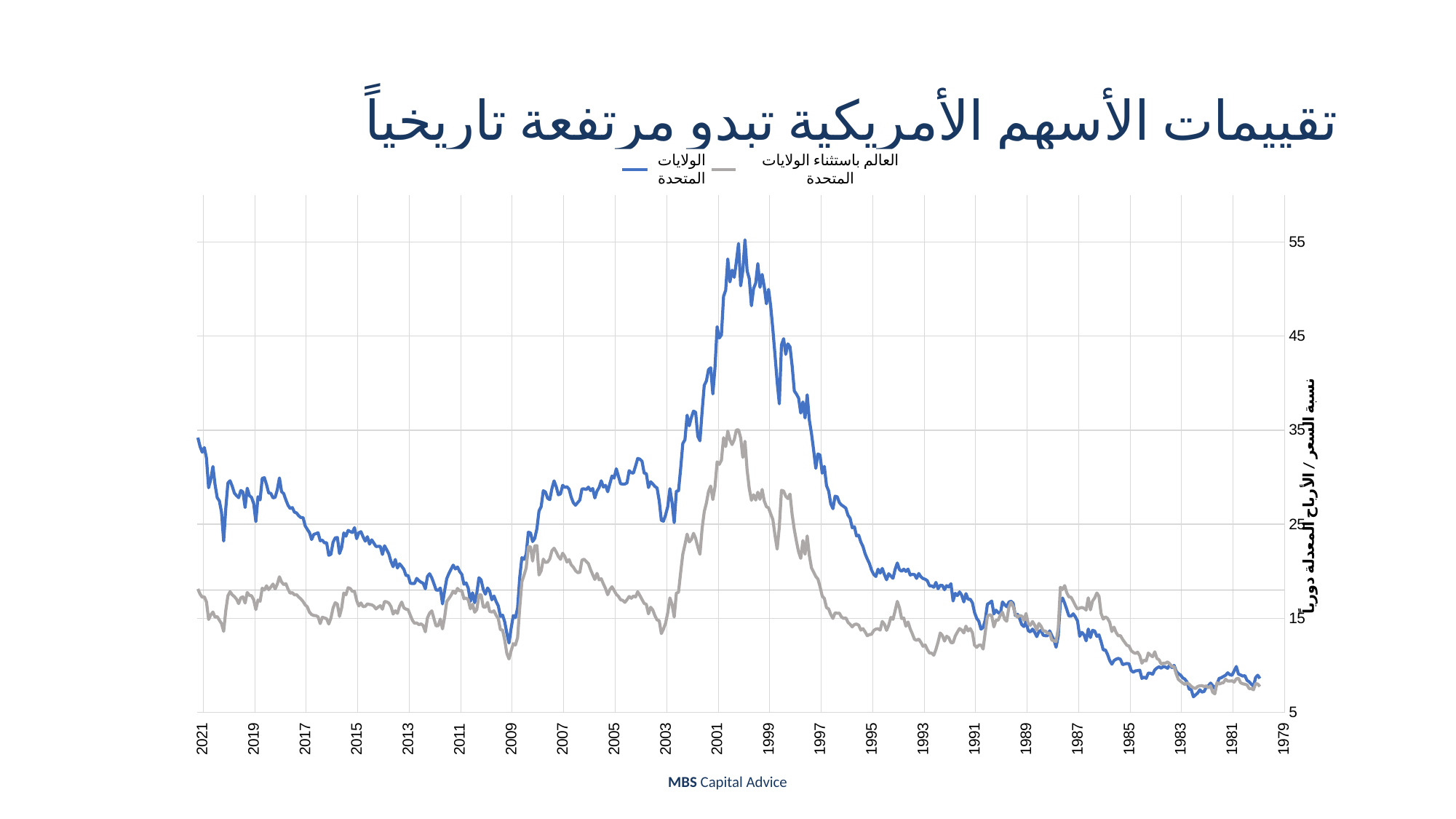

# تقييمات الأسهم الأمريكية تبدو مرتفعة تاريخياً

### Chart

| Category |  |  |
|---|---|---|
| 29220 | 8.604014417157584 | 7.754834738534183 |
| 29251 | 8.950795328845583 | 8.01127234036314 |
| 29280 | 8.703694333509949 | 8.069285187721153 |
| 29311 | 7.7864925162135386 | 7.404401176990622 |
| 29341 | 8.001486753604851 | 7.534902186890933 |
| 29371 | 8.257297852472805 | 7.522336050173807 |
| 29402 | 8.402232917091458 | 7.920745546308008 |
| 29433 | 8.905276862687039 | 7.994372136592465 |
| 29462 | 8.86541281935676 | 8.04319594454411 |
| 29494 | 8.977216014412317 | 8.145621186739357 |
| 29525 | 9.080168494939969 | 8.631299797132414 |
| 29553 | 9.878973633503602 | 8.563648118648567 |
| 29586 | 9.410446691280946 | 8.217503415929931 |
| 29616 | 8.942879842424674 | 8.355985196294442 |
| 29644 | 9.010349809762323 | 8.327288507691495 |
| 29676 | 9.206678420455011 | 8.339050926117599 |
| 29706 | 8.947486373538815 | 8.530198238782695 |
| 29735 | 8.823884299908233 | 8.160821828200934 |
| 29767 | 8.686800919058808 | 8.109467168921451 |
| 29798 | 8.613711493933337 | 8.016840896414465 |
| 29829 | 8.024265900621163 | 8.157521419404185 |
| 29859 | 7.537912487394732 | 6.977509533630178 |
| 29889 | 7.847453240701938 | 7.135378296092831 |
| 29920 | 8.114830152077971 | 7.822093346454789 |
| 29951 | 7.83932366181935 | 7.6135817584590875 |
| 29980 | 7.687593572814851 | 7.814643107027534 |
| 30008 | 7.230316998498723 | 7.752377567822781 |
| 30041 | 7.15292819723645 | 7.843661982949078 |
| 30071 | 7.4051029885379105 | 7.825410240520378 |
| 30102 | 7.056188108783288 | 7.756018606178927 |
| 30132 | 6.850913090783661 | 7.5375997921479065 |
| 30162 | 6.657046328333868 | 7.613250639006514 |
| 30194 | 7.417757936917471 | 7.771578339275075 |
| 30224 | 7.478428971249896 | 7.998089791227043 |
| 30253 | 8.24032856709308 | 8.134908318014542 |
| 30285 | 8.533434706619959 | 7.9735867445144235 |
| 30316 | 8.676889266880927 | 8.125751137774088 |
| 30347 | 8.968456831819086 | 8.314550413361452 |
| 30375 | 9.109903990439385 | 8.50292973710246 |
| 30406 | 9.375869064824544 | 9.089479556724298 |
| 30435 | 9.998353876839472 | 9.85955564727557 |
| 30467 | 9.76565614279907 | 9.872655597965972 |
| 30497 | 10.084464653465577 | 10.150405836159583 |
| 30526 | 9.684876108604739 | 10.368425954715526 |
| 30559 | 9.818848887181804 | 10.236006002697895 |
| 30589 | 9.882827137367524 | 10.225326201342149 |
| 30620 | 9.701720848061642 | 10.1397248122356 |
| 30650 | 9.844496796859502 | 10.58994154291287 |
| 30680 | 9.723458507910438 | 10.73466603127247 |
| 30712 | 9.520299396668282 | 11.441139917416342 |
| 30741 | 9.048658534356507 | 10.914668732447563 |
| 30771 | 9.158385643218676 | 11.07738689577692 |
| 30802 | 9.181566218304344 | 11.30495465084293 |
| 30833 | 8.618646048991836 | 10.474226444150123 |
| 30862 | 8.750719079168228 | 10.553722343667053 |
| 30894 | 8.613759599831631 | 10.23120633904884 |
| 30925 | 9.488389874868606 | 11.030287462341258 |
| 30953 | 9.43877401814295 | 11.401404883512766 |
| 30986 | 9.41192107654607 | 11.268108416003715 |
| 31016 | 9.276552083880315 | 11.37748634891415 |
| 31047 | 9.45745805153676 | 11.570345605706652 |
| 31078 | 10.164016482802761 | 12.055011308141339 |
| 31106 | 10.199899787798685 | 12.131631364486829 |
| 31135 | 10.149003117736727 | 12.44330060135235 |
| 31167 | 10.075578247428297 | 12.75980700165805 |
| 31198 | 10.64717505208074 | 13.166976589366222 |
| 31226 | 10.740357060840566 | 13.141966094419484 |
| 31259 | 10.659461866587613 | 13.48195453692734 |
| 31289 | 10.507389745993455 | 14.06423245793394 |
| 31320 | 10.125599375492376 | 13.59582316628991 |
| 31351 | 10.510598580021636 | 14.578219671882543 |
| 31380 | 11.154945510081038 | 14.991710407827041 |
| 31412 | 11.643084696129158 | 15.15312232742049 |
| 31443 | 11.63999797142372 | 14.910754224686345 |
| 31471 | 12.511000684925648 | 15.506511571166126 |
| 31502 | 13.242766334222413 | 17.343060882792063 |
| 31532 | 13.074502030093768 | 17.69707107261215 |
| 31562 | 13.641889953059891 | 17.17006787777877 |
| 31593 | 13.731433090890395 | 16.835169858807546 |
| 31624 | 12.95695794741355 | 15.90181795679303 |
| 31653 | 13.863576653163143 | 17.17457047184602 |
| 31685 | 12.60395683267123 | 15.878489653743511 |
| 31716 | 13.257996208624482 | 16.07496898806637 |
| 31744 | 13.510919607956499 | 16.15558864518395 |
| 31777 | 13.093163796961862 | 16.093370425723087 |
| 31807 | 14.717912222700557 | 15.975899254544181 |
| 31835 | 15.1559035973866 | 16.350161420186495 |
| 31867 | 15.475335989675877 | 16.81423400058489 |
| 31897 | 15.232433108182134 | 17.23819521932966 |
| 31926 | 15.244702120443845 | 17.280263718598075 |
| 31958 | 15.928142402794665 | 17.703687775200112 |
| 31989 | 16.610173034036027 | 18.474432114760617 |
| 32020 | 17.158296894147938 | 18.053345749773847 |
| 32050 | 16.701699185296988 | 18.29733836108872 |
| 32080 | 13.101783745971797 | 13.905724001971661 |
| 32111 | 11.924492134358365 | 12.533991624683116 |
| 32142 | 12.708582193935959 | 12.604320763935478 |
| 32171 | 13.174309972675408 | 12.69662456329053 |
| 32202 | 13.665669496594159 | 13.429577778443077 |
| 32233 | 13.142921453569633 | 13.403420749345518 |
| 32262 | 13.153283101136143 | 13.649821455160891 |
| 32294 | 13.2031303204947 | 13.66578088805121 |
| 32324 | 13.726087473401256 | 14.153672604129365 |
| 32353 | 13.590571093521898 | 14.45132219698278 |
| 32386 | 13.052109087425782 | 13.745081056187274 |
| 32416 | 13.518648988639361 | 14.283453144466279 |
| 32447 | 13.85205552649602 | 14.662596940668825 |
| 32477 | 13.551369468256336 | 14.259326983811766 |
| 32507 | 13.694877784835265 | 14.453518390625218 |
| 32539 | 14.638548240450248 | 15.514636354722523 |
| 32567 | 14.122918209749853 | 14.7897939311892 |
| 32598 | 14.334044484080065 | 15.235372606925111 |
| 32626 | 14.968084339175702 | 15.300752052427438 |
| 32659 | 15.433476923788835 | 15.122223852993496 |
| 32689 | 15.294436036551303 | 15.434335085396285 |
| 32720 | 16.606050753379108 | 16.27427888419227 |
| 32751 | 16.824326790087508 | 16.694878108024504 |
| 32780 | 16.715495939198505 | 16.169267267155313 |
| 32812 | 16.226913366033322 | 14.69064758266967 |
| 32842 | 16.455601945856674 | 14.905410441369401 |
| 32871 | 16.739717306476944 | 15.645970032122387 |
| 32904 | 15.473635882513125 | 15.32373661704432 |
| 32932 | 15.608452599741774 | 14.818384480151211 |
| 32962 | 15.863387252060459 | 14.790398054136888 |
| 32993 | 15.467048951919576 | 14.085810419447206 |
| 33024 | 16.835954960109856 | 15.280584072071797 |
| 33053 | 16.64085147076187 | 15.389736558440509 |
| 33085 | 16.505749991785976 | 15.21876167507857 |
| 33116 | 14.839587426401001 | 13.537822700530441 |
| 33144 | 14.020961523558201 | 11.739394301854116 |
| 33177 | 13.84696989259662 | 12.1631436285818 |
| 33207 | 14.682477819142488 | 12.142531470935463 |
| 33238 | 15.002912250975537 | 11.91030964266808 |
| 33269 | 15.619684057159704 | 12.14849891737867 |
| 33297 | 16.647920848369605 | 13.48037363103924 |
| 33326 | 17.023585215145037 | 13.91049792879891 |
| 33358 | 17.02357074158815 | 13.660778776056729 |
| 33389 | 17.627446633789294 | 14.161869544755522 |
| 33417 | 16.740874943596623 | 13.444047823699304 |
| 33450 | 17.463851659019657 | 13.75198757687521 |
| 33480 | 17.804528979529813 | 13.91057424061459 |
| 33511 | 17.412778315089934 | 13.53081899195676 |
| 33542 | 17.652696990522035 | 13.113932886001743 |
| 33571 | 16.841056840829197 | 12.419864577397341 |
| 33603 | 18.675900610569617 | 12.418117814367568 |
| 33634 | 18.32405442634341 | 12.9390515132995 |
| 33662 | 18.470362090509717 | 13.092567735628178 |
| 33694 | 18.03681937543244 | 12.576712737898852 |
| 33724 | 18.497090652558143 | 13.176157027742235 |
| 33753 | 18.506641417186863 | 13.441390329320042 |
| 33785 | 18.139649020177064 | 12.492488888078379 |
| 33816 | 18.814507542314175 | 11.688560876932177 |
| 33847 | 18.297611950448452 | 11.079919577793751 |
| 33877 | 18.44789741213689 | 11.293964890945992 |
| 33907 | 18.453242795100397 | 11.316120867107916 |
| 33938 | 18.9878460426109 | 11.678224460570005 |
| 33969 | 19.14746782392605 | 12.16691152317616 |
| 33998 | 19.22557326286309 | 12.025064880508852 |
| 34026 | 19.415251267851495 | 12.44792491304639 |
| 34059 | 19.76489944983542 | 12.79439213514998 |
| 34089 | 19.238872286413837 | 12.659149984283857 |
| 34120 | 19.656955696039937 | 12.775055376475661 |
| 34150 | 19.67546399250443 | 13.359424160655578 |
| 34180 | 19.60209211045288 | 13.874628364151548 |
| 34212 | 20.233323921971632 | 14.61046713850174 |
| 34242 | 19.9828042195076 | 14.15951711054329 |
| 34271 | 20.222621562589023 | 15.0373935973422 |
| 34303 | 20.000792226065364 | 14.978980844107012 |
| 34334 | 20.17638000629516 | 16.11788089798108 |
| 34365 | 20.88044673384082 | 16.798587139874112 |
| 34393 | 20.20743970532394 | 15.820880692297724 |
| 34424 | 19.25412989284463 | 14.884330982135909 |
| 34453 | 19.484686000786272 | 15.099316421235354 |
| 34485 | 19.73865304170128 | 14.261487106018985 |
| 34515 | 19.09881390913055 | 13.722418096314113 |
| 34544 | 19.645532676582967 | 14.363891364062107 |
| 34577 | 20.303749639119058 | 14.66821229468826 |
| 34607 | 19.808127268290683 | 13.749997659002508 |
| 34638 | 20.216971214894315 | 13.89023649862596 |
| 34668 | 19.447670106654833 | 13.855497252027428 |
| 34698 | 19.658430963942322 | 13.708949549058753 |
| 34730 | 20.116014462482877 | 13.298440784470637 |
| 34758 | 20.82806585283598 | 13.276186441620126 |
| 34789 | 21.30891406122981 | 13.149262600727843 |
| 34817 | 21.85734738528915 | 13.560334440121657 |
| 34850 | 22.628568947657666 | 13.897655841994554 |
| 34880 | 23.110024564740563 | 13.746451578244894 |
| 34911 | 23.83161240373306 | 14.267186771500699 |
| 34942 | 23.74904609679209 | 14.386629538857957 |
| 34971 | 24.743660397758216 | 14.34334576985579 |
| 35003 | 24.627624443653513 | 14.088326693707986 |
| 35033 | 25.6386240908233 | 14.365026724014427 |
| 35062 | 25.958063702395684 | 14.577211668272724 |
| 35095 | 26.70090915223669 | 15.043437852023908 |
| 35124 | 26.89096965465022 | 14.99353349682551 |
| 35153 | 27.039950736828093 | 15.128761594115847 |
| 35185 | 27.29223746096584 | 15.544136153877863 |
| 35216 | 27.91306392957358 | 15.533347178096426 |
| 35244 | 27.981128188044494 | 15.583098998614334 |
| 35277 | 26.652942310251774 | 14.992212005119661 |
| 35307 | 27.16018116404575 | 15.399844292624046 |
| 35338 | 28.537541946786277 | 15.997845149492417 |
| 35369 | 29.107984821171215 | 16.14033702348211 |
| 35398 | 31.148142500608657 | 17.104859248692105 |
| 35430 | 30.424330417989083 | 17.366946166292966 |
| 35461 | 32.363669420129014 | 18.367382645213077 |
| 35489 | 32.47251695389359 | 19.16667072379975 |
| 35520 | 30.94232467021512 | 19.44575889851727 |
| 35550 | 32.86476129252936 | 19.910155952772445 |
| 35580 | 34.63722257672319 | 20.361052714451 |
| 35611 | 36.05960157047232 | 21.670506816433686 |
| 35642 | 38.7621314055943 | 23.759645452930805 |
| 35671 | 36.29835696998003 | 21.81217747112381 |
| 35703 | 38.001507065278155 | 23.266833786273157 |
| 35734 | 36.81712374797502 | 21.375577607165052 |
| 35762 | 38.413457054860224 | 22.054160253304953 |
| 35795 | 38.831939454227175 | 23.170777258289675 |
| 35825 | 39.1759467707496 | 24.42738108159503 |
| 35853 | 41.806418892238085 | 26.00355539453861 |
| 35885 | 43.85391282266259 | 28.20712114160712 |
| 35915 | 44.176520741098464 | 27.73017956461251 |
| 35944 | 43.06133468411096 | 27.966227419884984 |
| 35976 | 44.72358129447622 | 28.52560779896758 |
| 36007 | 44.05802020246098 | 28.60151687392271 |
| 36038 | 37.80016890339121 | 24.72687791738417 |
| 36068 | 40.12999697989785 | 22.355852508000567 |
| 36098 | 42.97554495628439 | 23.805953069568762 |
| 36129 | 45.69251029287274 | 25.491444709246956 |
| 36160 | 48.14227814600821 | 26.099078666066692 |
| 36189 | 49.96383931596165 | 26.735528152628348 |
| 36217 | 48.43285109724774 | 26.866469841360672 |
| 36250 | 50.244613066957626 | 27.470413351777765 |
| 36280 | 51.555316684207796 | 28.6956447450984 |
| 36311 | 50.18424100158136 | 27.647757124130305 |
| 36341 | 52.70577674709802 | 28.402991866669073 |
| 36371 | 50.634100179388575 | 27.567096361776624 |
| 36403 | 50.051692129552244 | 28.130529836695636 |
| 36433 | 48.22558830241496 | 27.542836929026933 |
| 36462 | 51.10214055918992 | 28.793812573822294 |
| 36494 | 51.93046452451992 | 30.7452408859619 |
| 36525 | 55.231003939509755 | 33.82255690321811 |
| 36556 | 51.96116872336158 | 32.107496770777516 |
| 36585 | 50.34260381881125 | 34.17793490549137 |
| 36616 | 54.839964046597196 | 35.02969499808434 |
| 36644 | 52.91952292241647 | 35.024446720388454 |
| 36677 | 51.24355476129877 | 33.986446536652636 |
| 36707 | 52.00214581087425 | 33.467976270814425 |
| 36738 | 50.75763080729486 | 33.96811885457534 |
| 36769 | 53.197209254113965 | 34.896433443240596 |
| 36798 | 49.86995585041085 | 33.25675413200774 |
| 36830 | 49.23128593280314 | 34.20010444249532 |
| 36860 | 45.11793668067553 | 31.807068006992875 |
| 36889 | 44.79497409761447 | 31.36233756194871 |
| 36922 | 45.99608524281523 | 31.63045289413877 |
| 36950 | 41.662741163191924 | 28.977321649648694 |
| 36980 | 38.85273251788886 | 27.620210284157515 |
| 37011 | 41.63524291913176 | 29.05887732956184 |
| 37042 | 41.438973426907964 | 28.49720638433067 |
| 37071 | 40.230047878705406 | 27.244445265760223 |
| 37103 | 39.76573348495824 | 26.328379785380882 |
| 37134 | 36.9619172288499 | 24.52812199828675 |
| 37162 | 33.873002792314395 | 21.81377123582605 |
| 37195 | 34.345799785714114 | 22.58348111083173 |
| 37225 | 36.90057988520003 | 23.490061771825253 |
| 37256 | 37.02873121491337 | 24.034837464339812 |
| 37287 | 36.35534816246093 | 23.378690688521953 |
| 37315 | 35.46444440998423 | 23.114292991135564 |
| 37344 | 36.59193387981713 | 23.947680045146434 |
| 37376 | 33.9811951242826 | 22.830517497549963 |
| 37407 | 33.58264175759307 | 21.81262725495393 |
| 37435 | 30.912561807741948 | 19.87541334735761 |
| 37468 | 28.548065397351795 | 17.77631517746353 |
| 37498 | 28.51247092288448 | 17.66707049203217 |
| 37529 | 25.17316119576633 | 15.135180569891775 |
| 37560 | 27.31423688902199 | 16.48503528260766 |
| 37589 | 28.77758014919138 | 17.167214401672673 |
| 37621 | 26.873492649848945 | 15.60149412078033 |
| 37652 | 25.99700504815686 | 14.48642111472453 |
| 37680 | 25.328090453829926 | 13.86504544007653 |
| 37711 | 25.404271442415364 | 13.375962188836084 |
| 37741 | 27.500639003370363 | 14.748555004288368 |
| 37771 | 28.85036269970703 | 14.833001711056797 |
| 37802 | 29.013397233480507 | 15.278356745637005 |
| 37833 | 29.282497441046818 | 15.89256273651463 |
| 37862 | 29.511020259352122 | 16.175647998785823 |
| 37894 | 28.89956029377711 | 15.479597180754128 |
| 37925 | 30.37553067947617 | 16.482116036586383 |
| 37953 | 30.432821643114227 | 16.59012683000296 |
| 37986 | 31.697464587687747 | 16.996128570361506 |
| 38016 | 31.915393623999915 | 17.42353190224457 |
| 38044 | 31.993292486014255 | 17.824757962153292 |
| 38077 | 31.187935857366096 | 17.27172044359176 |
| 38107 | 30.435512105132243 | 17.373133281455004 |
| 38138 | 30.47220273432328 | 17.12920666163114 |
| 38168 | 30.69720277454269 | 17.32271878220459 |
| 38198 | 29.392008164969656 | 16.982565021844255 |
| 38230 | 29.272498613367027 | 16.697515668777033 |
| 38260 | 29.257600655385968 | 16.906147592539842 |
| 38289 | 29.308603082309883 | 16.975110926997242 |
| 38321 | 30.105550235923708 | 17.33343740675577 |
| 38352 | 30.890947453337276 | 17.55617561986521 |
| 38383 | 29.903506190477323 | 17.950291929006813 |
| 38411 | 30.127149577968733 | 18.35473401209177 |
| 38442 | 29.29489428557955 | 18.058080468778748 |
| 38471 | 28.45018865825972 | 17.505286807785527 |
| 38503 | 29.137796177321384 | 18.161711820863264 |
| 38533 | 28.952906621967365 | 18.65736347701238 |
| 38562 | 29.617032410277307 | 19.202158432732798 |
| 38595 | 28.90345103865413 | 19.084460315917568 |
| 38625 | 28.524241993979363 | 19.773632272408115 |
| 38656 | 27.79422373006369 | 19.13042419440751 |
| 38686 | 28.792991379942244 | 19.638078809753807 |
| 38716 | 28.580586541295794 | 20.18058524087692 |
| 38748 | 28.941951385242252 | 20.8107117031696 |
| 38776 | 28.689165654759286 | 21.038692995022743 |
| 38807 | 28.759482869876503 | 21.27831468914654 |
| 38835 | 28.747839731791707 | 21.182310330670084 |
| 38868 | 27.556656885909995 | 19.87568535712712 |
| 38898 | 27.29521563780289 | 19.859386143483842 |
| 38929 | 27.016012882369203 | 20.065800972762748 |
| 38960 | 27.283229897989354 | 20.438859744037316 |
| 38989 | 27.874767413293398 | 20.67880517824479 |
| 39021 | 28.719130202557412 | 21.245377357901628 |
| 39051 | 28.98051000902239 | 20.980182073792484 |
| 39080 | 28.915299743093794 | 21.576232315787717 |
| 39113 | 29.138690917645434 | 21.916928762469656 |
| 39141 | 28.224459539079383 | 21.277927440971915 |
| 39171 | 28.130546027882158 | 21.57428155198153 |
| 39202 | 28.990354449322435 | 22.052521781801225 |
| 39233 | 29.602776176282436 | 22.44837477258569 |
| 39262 | 28.787277689249812 | 22.176519699189466 |
| 39294 | 27.609128016193775 | 21.31194683067827 |
| 39325 | 27.756336362679892 | 20.979317165558967 |
| 39353 | 28.41918621007239 | 20.933624692731822 |
| 39386 | 28.562321815051153 | 21.290628024808377 |
| 39416 | 26.87408009057949 | 20.05152567487662 |
| 39447 | 26.416429594532815 | 19.59986001679062 |
| 39478 | 24.52960584382818 | 22.716545347691255 |
| 39507 | 23.500203344181003 | 22.7043883155715 |
| 39538 | 23.15983927817806 | 21.087801512752872 |
| 39568 | 24.088578463353624 | 22.613824422421562 |
| 39598 | 24.145434481812384 | 22.596341105061466 |
| 39629 | 21.799674100488094 | 20.344114189251247 |
| 39660 | 21.271051201293446 | 19.588018577956877 |
| 39689 | 21.4449080141964 | 18.87945148100933 |
| 39721 | 19.335478573242032 | 16.13227429456294 |
| 39752 | 16.078139380629842 | 12.945454652183695 |
| 39780 | 15.06316416491331 | 12.164737227628283 |
| 39813 | 15.290183852972019 | 12.304228163524977 |
| 39843 | 13.931773296331697 | 11.548369867854902 |
| 39871 | 12.37726396502466 | 10.679768446989776 |
| 39903 | 13.397641705776282 | 11.255305585203224 |
| 39933 | 14.61875471752852 | 12.669354295080337 |
| 39962 | 15.342714015843475 | 13.754791826346576 |
| 39994 | 15.202753908707754 | 13.78511225443478 |
| 40025 | 16.321919136955096 | 14.967882046383828 |
| 40056 | 16.782850827168243 | 15.324220505854155 |
| 40086 | 17.37345950356796 | 15.790822775577617 |
| 40116 | 16.963872347393895 | 15.667947146257724 |
| 40147 | 17.880122090601333 | 15.729066716913676 |
| 40178 | 18.21913663963216 | 16.690639286290644 |
| 40207 | 17.563301519007194 | 16.174228359747104 |
| 40235 | 18.075242831282758 | 16.215407843034882 |
| 40268 | 19.074873518498546 | 17.506593210913653 |
| 40298 | 19.314431094536005 | 17.48701664205746 |
| 40329 | 17.672177892210886 | 15.927559274124192 |
| 40359 | 16.660407044616896 | 15.648381529847176 |
| 40389 | 17.714358319955632 | 16.503967687501934 |
| 40421 | 16.799451787974753 | 16.013090939589283 |
| 40451 | 18.204950194749898 | 16.965977362981707 |
| 40480 | 18.76548079166288 | 17.156303117536478 |
| 40512 | 18.621096567592765 | 17.08397083032334 |
| 40543 | 19.67075567947884 | 17.966255184863268 |
| 40574 | 19.976266969404918 | 17.920018089236297 |
| 40602 | 20.45688225223659 | 18.17711393827386 |
| 40633 | 20.246865737554423 | 17.658986215362678 |
| 40662 | 20.650407950877995 | 17.89420822878781 |
| 40694 | 20.22356230144606 | 17.445812385037932 |
| 40724 | 19.765176442403945 | 17.103064417177585 |
| 40753 | 19.22400370892662 | 16.782106955811223 |
| 40786 | 17.965961770767493 | 15.14579056942031 |
| 40816 | 16.529580907898676 | 13.875750843054458 |
| 40847 | 18.216988513456275 | 14.915876580905884 |
| 40877 | 17.98525533718195 | 14.213170027860812 |
| 40907 | 18.013772878937974 | 14.195558183895486 |
| 40939 | 18.68552877073916 | 14.987037093276012 |
| 40968 | 19.309001736614587 | 15.793762116141062 |
| 40998 | 19.739185870518135 | 15.54275015180258 |
| 41029 | 19.451294762513545 | 15.045022045025101 |
| 41060 | 18.134165218547885 | 13.56699271828016 |
| 41089 | 18.7248749820996 | 14.23866333134999 |
| 41121 | 18.83696850245782 | 14.407409600044653 |
| 41152 | 19.000237700964778 | 14.32922577851196 |
| 41180 | 19.2452369169838 | 14.511330376535676 |
| 41213 | 18.707636167194376 | 14.471300714378554 |
| 41243 | 18.692062143711237 | 14.780496070150962 |
| 41274 | 18.72784659815701 | 15.325830773067452 |
| 41305 | 19.54992853725963 | 15.909646368595038 |
| 41333 | 19.541517076192978 | 15.972405032960562 |
| 41362 | 20.203491467761104 | 16.113622360805326 |
| 41394 | 20.521389581545566 | 16.724702272846017 |
| 41425 | 20.79309600391208 | 16.28879902991516 |
| 41453 | 20.344478662353776 | 15.523616627051654 |
| 41486 | 21.25370773154676 | 15.799808044068191 |
| 41516 | 20.485051687416792 | 15.450621101756905 |
| 41547 | 21.038501685310305 | 16.24910243568736 |
| 41578 | 21.84667688044461 | 16.620211660587266 |
| 41607 | 22.2919263086067 | 16.744691827312494 |
| 41639 | 22.708583021409936 | 16.78840183613551 |
| 41670 | 21.784048754325052 | 15.967777296573786 |
| 41698 | 22.650334535843328 | 16.339899266010793 |
| 41729 | 22.644080245080794 | 16.192695879415783 |
| 41759 | 22.631913805710674 | 15.99566856534445 |
| 41789 | 22.992867380654435 | 16.291601570013384 |
| 41820 | 23.339413539120986 | 16.437023448718193 |
| 41851 | 22.881192385962 | 16.468797675796434 |
| 41880 | 23.672630791366295 | 16.53302515081068 |
| 41912 | 23.197654934155146 | 16.271069576500874 |
| 41943 | 23.66510102714768 | 16.244151522324312 |
| 41971 | 24.20807527484394 | 16.63644726690658 |
| 42004 | 24.093106499068394 | 16.309795994376334 |
| 42034 | 23.46614385104685 | 16.897175665879352 |
| 42062 | 24.638505554589614 | 17.876232607073725 |
| 42094 | 24.11372662584786 | 17.86637626148043 |
| 42124 | 24.217699311367312 | 18.161347456386757 |
| 42153 | 24.344189166761158 | 18.253460199483772 |
| 42185 | 23.724420903339734 | 17.503072588507496 |
| 42216 | 24.076967613060756 | 17.69304694671022 |
| 42247 | 22.51743847276705 | 16.10221800762962 |
| 42277 | 21.886532984065663 | 15.20588874303711 |
| 42307 | 23.590133822593515 | 16.50790021641495 |
| 42338 | 23.542368858459756 | 16.661578848215786 |
| 42369 | 23.088051483517688 | 16.096623734440314 |
| 42398 | 21.804990086876504 | 15.023777616698094 |
| 42429 | 21.69648193470525 | 14.390035722304377 |
| 42460 | 23.04308174471181 | 14.954339112151294 |
| 42489 | 23.01873088274383 | 15.042459957362883 |
| 42521 | 23.305259350680924 | 15.115365701161181 |
| 42551 | 23.242188806726954 | 14.437806377871095 |
| 42580 | 24.086413236834336 | 15.158225298497301 |
| 42613 | 24.002198049191072 | 15.281532710178803 |
| 42643 | 23.91659768720009 | 15.2973445803784 |
| 42674 | 23.372541534196426 | 15.40111090460299 |
| 42704 | 24.110868256544855 | 15.647411644569377 |
| 42734 | 24.455024397580495 | 16.22081566083237 |
| 42766 | 24.82865891431269 | 16.429004539488044 |
| 42794 | 25.71278213906243 | 16.78819201115277 |
| 42825 | 25.709217688593814 | 17.057640351751846 |
| 42853 | 25.898304464618423 | 17.254950588239126 |
| 42886 | 26.193332458395705 | 17.50775966977529 |
| 42916 | 26.287464578238772 | 17.4957462646243 |
| 42947 | 26.77110515848565 | 17.737431995713987 |
| 42978 | 26.674313135813144 | 17.66612739135733 |
| 43007 | 27.016754101926388 | 18.107688650501686 |
| 43039 | 27.58048159279485 | 18.682414784228325 |
| 43069 | 28.249230308196857 | 18.581815472293602 |
| 43098 | 28.459304212115008 | 18.857713528791678 |
| 43131 | 29.916949665241763 | 19.411516717795433 |
| 43159 | 28.661333005799847 | 18.62795956655263 |
| 43189 | 27.857756565199423 | 18.117046272472912 |
| 43220 | 27.79985636783573 | 18.63934749902394 |
| 43251 | 28.283452962732927 | 18.32800011602192 |
| 43280 | 28.324905878655766 | 18.043610633106105 |
| 43312 | 29.19869177387 | 18.456138496700518 |
| 43343 | 29.944910674897482 | 18.01522054916605 |
| 43371 | 29.879206782350032 | 18.199160433270443 |
| 43404 | 27.582773199130344 | 16.815437332276005 |
| 43434 | 27.9283367105234 | 16.947724936685802 |
| 43465 | 25.279747771629197 | 15.92994997687887 |
| 43496 | 27.19187802567331 | 16.957794606878114 |
| 43524 | 27.85384244252403 | 17.39255863532201 |
| 43553 | 28.04231032921759 | 17.44337594640742 |
| 43585 | 28.824521526020558 | 17.749022391003553 |
| 43616 | 26.774869807107446 | 16.620372316378337 |
| 43644 | 28.422509511526144 | 17.278848105770724 |
| 43677 | 28.58738567467814 | 17.185090679582952 |
| 43707 | 27.820017490889175 | 16.563728489670687 |
| 43738 | 28.034565265731192 | 17.04325788578045 |
| 43769 | 28.315166662963907 | 17.307395308852126 |
| 43798 | 29.047285318553246 | 17.5026785433198 |
| 43830 | 29.619434700400568 | 17.82758773334847 |
| 43861 | 29.377905460048403 | 17.396317010455377 |
| 43889 | 26.728331559307108 | 15.846976238213843 |
| 43921 | 23.212631867927808 | 13.610036705660043 |
| 43951 | 26.281738217163642 | 14.438089172421202 |
| 43980 | 27.48369728283216 | 14.80977701099817 |
| 44012 | 27.821347298085293 | 15.186375104720852 |
| 44043 | 29.191409783628263 | 15.112095248396033 |
| 44074 | 31.133541689326808 | 15.667063722598186 |
| 44104 | 29.78566574556364 | 15.365919575847938 |
| 44134 | 28.875636741771146 | 14.877959055353102 |
| 44165 | 32.02751169549366 | 16.740715504284417 |
| 44196 | 33.15355404609661 | 17.283982445544083 |
| 44225 | 32.66164139843224 | 17.24989469865433 |
| 44253 | 33.27423816816108 | 17.587708755223904 |
| 44286 | 34.20339354694575 | 18.12237050155496 |
|  | 0.0 | 0.0 |
|  | 0.0 | 4.350815355864166 |
الولايات المتحدة
العالم باستثناء الولايات المتحدة
MBS Capital Advice